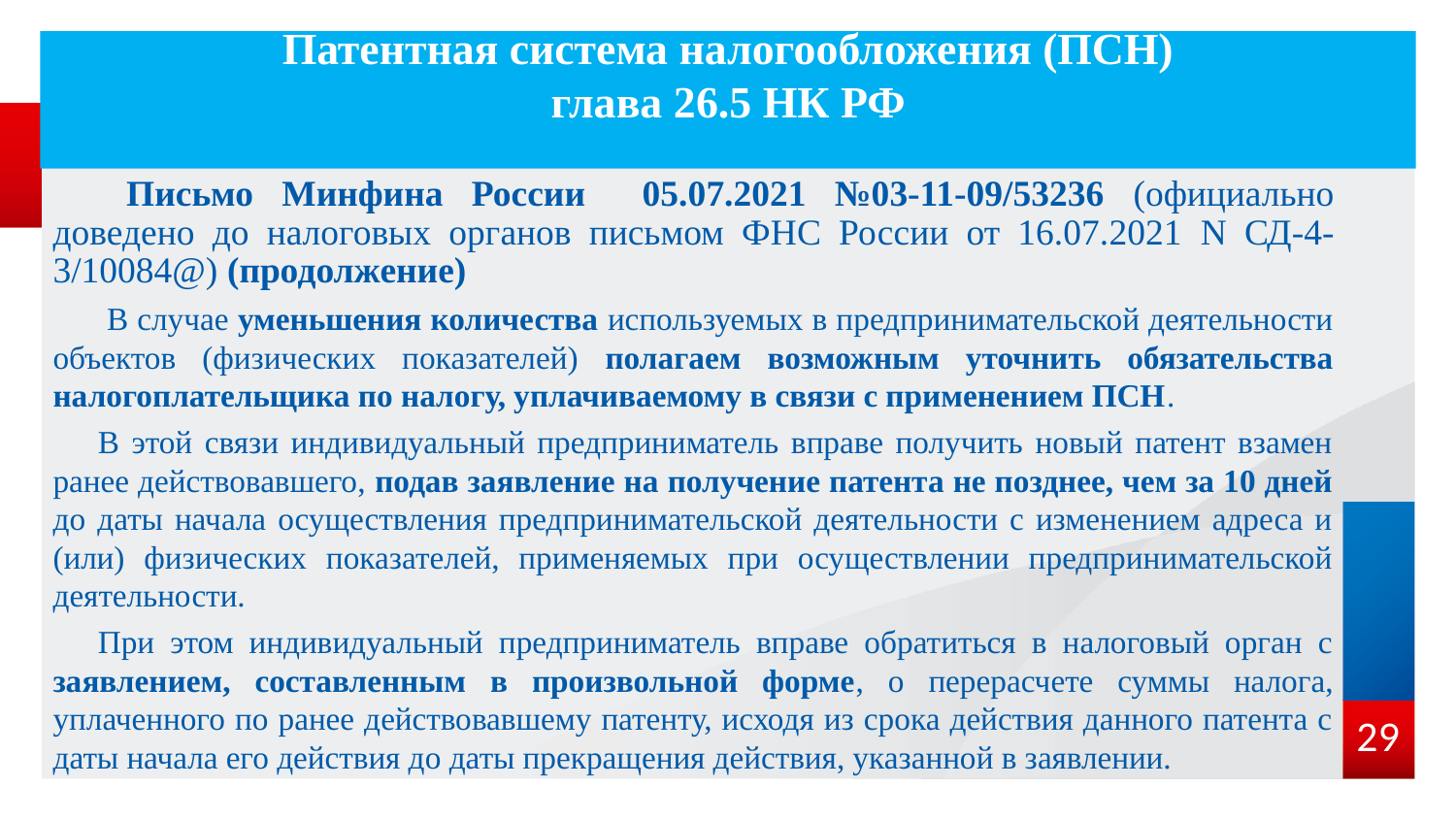

# Патентная система налогообложения (ПСН) глава 26.5 НК РФ
 Письмо Минфина России  05.07.2021 №03-11-09/53236 (официально доведено до налоговых органов письмом ФНС России от 16.07.2021 N СД-4-3/10084@) (продолжение)
 В случае уменьшения количества используемых в предпринимательской деятельности объектов (физических показателей) полагаем возможным уточнить обязательства налогоплательщика по налогу, уплачиваемому в связи с применением ПСН.
В этой связи индивидуальный предприниматель вправе получить новый патент взамен ранее действовавшего, подав заявление на получение патента не позднее, чем за 10 дней до даты начала осуществления предпринимательской деятельности с изменением адреса и (или) физических показателей, применяемых при осуществлении предпринимательской деятельности.
При этом индивидуальный предприниматель вправе обратиться в налоговый орган с заявлением, составленным в произвольной форме, о перерасчете суммы налога, уплаченного по ранее действовавшему патенту, исходя из срока действия данного патента с даты начала его действия до даты прекращения действия, указанной в заявлении.

29